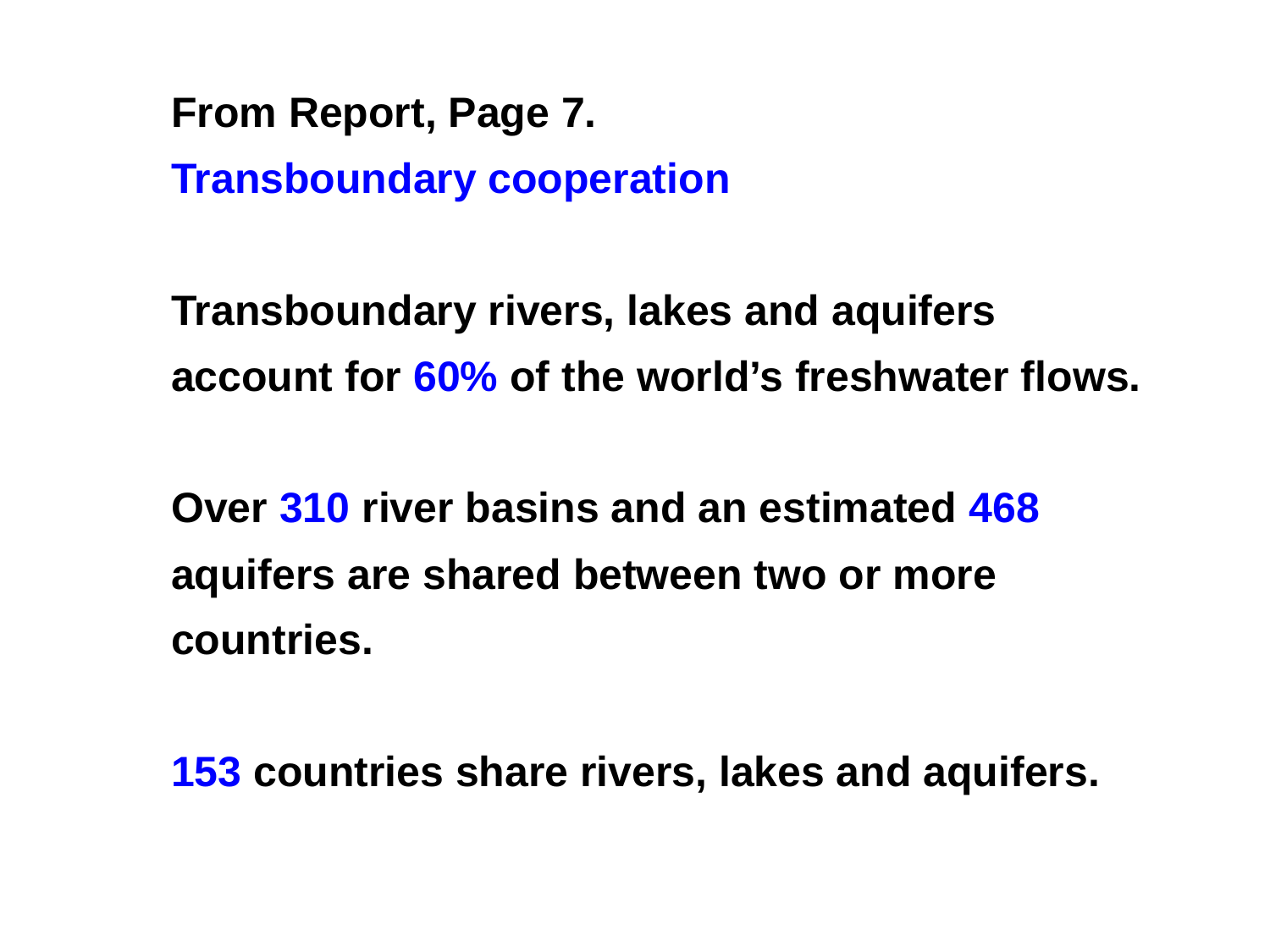

From Report, Page 7.
Transboundary cooperation

Transboundary rivers, lakes and aquifers account for 60% of the world’s freshwater flows.

Over 310 river basins and an estimated 468 aquifers are shared between two or more countries.

153 countries share rivers, lakes and aquifers.